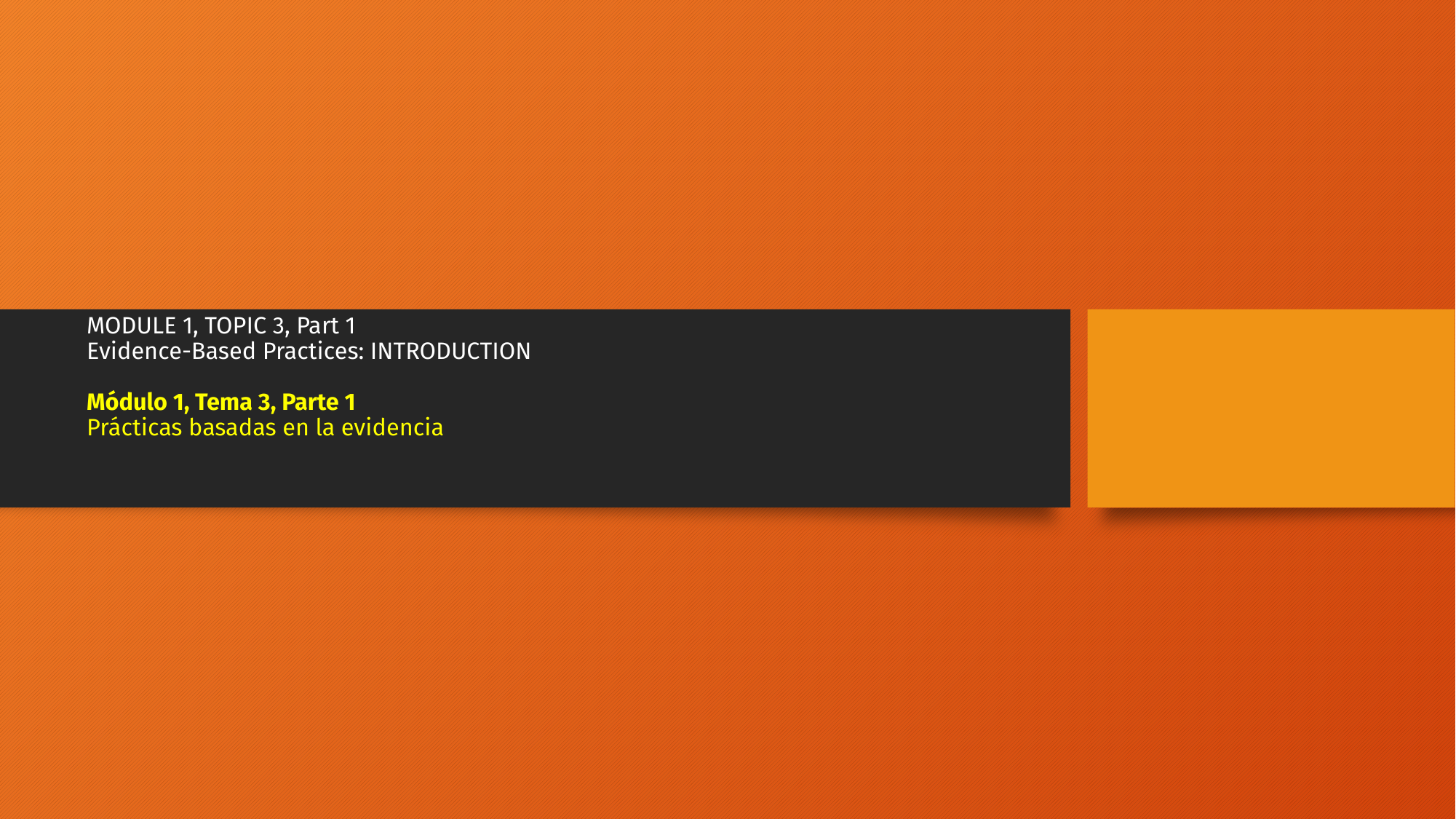

# MODULE 1, TOPIC 3, Part 1 Evidence-Based Practices: INTRODUCTION Módulo 1, Tema 3, Parte 1 Prácticas basadas en la evidencia